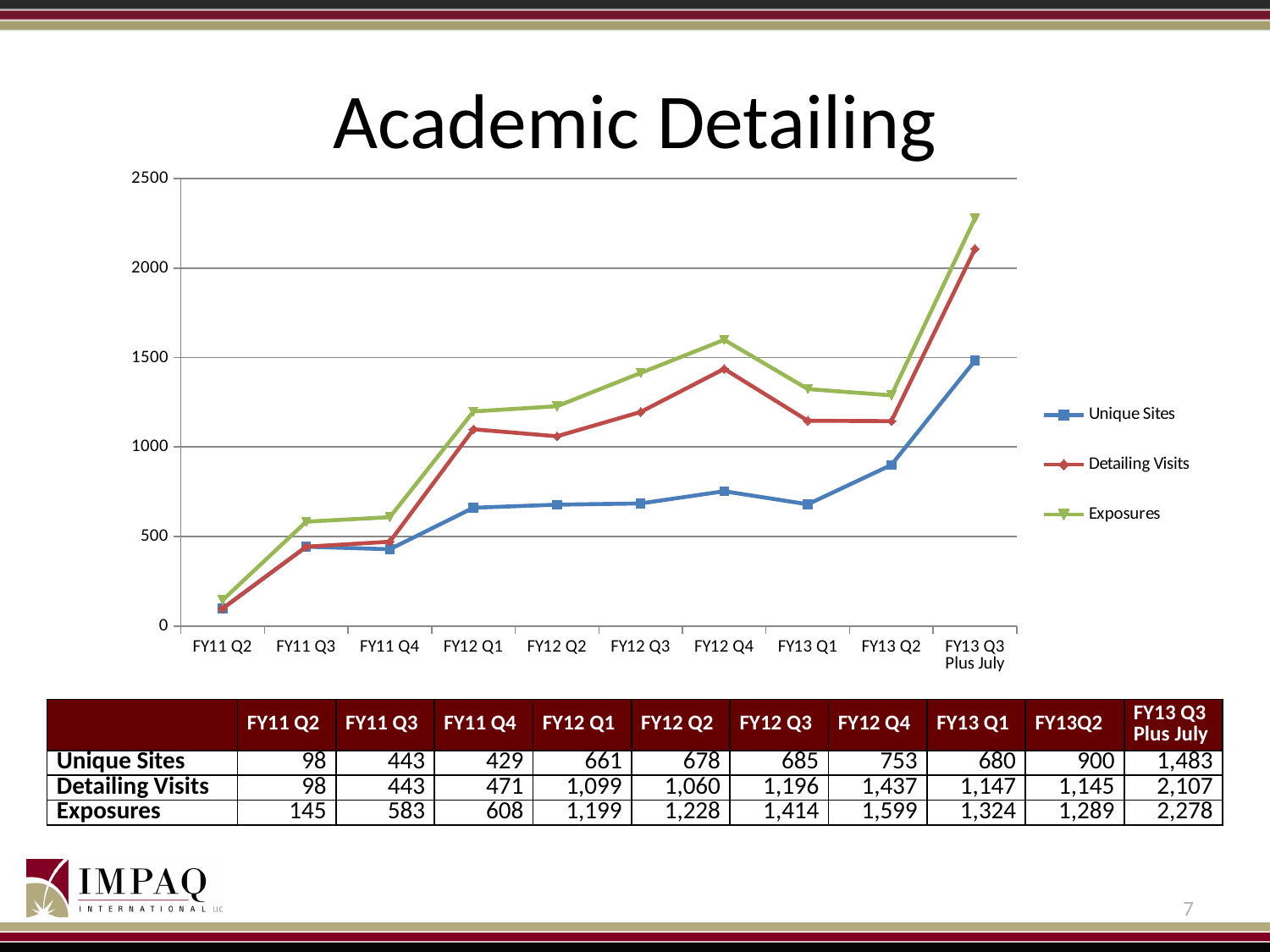

# Academic Detailing

### Chart

| Category | Unique Sites | Detailing Visits | Exposures |
|---|---|---|---|
| FY11 Q2 | 98.0 | 98.0 | 145.0 |
| FY11 Q3 | 443.0 | 443.0 | 583.0 |
| FY11 Q4 | 429.0 | 471.0 | 608.0 |
| FY12 Q1 | 661.0 | 1099.0 | 1199.0 |
| FY12 Q2 | 678.0 | 1060.0 | 1228.0 |
| FY12 Q3 | 685.0 | 1196.0 | 1414.0 |
| FY12 Q4 | 753.0 | 1437.0 | 1599.0 |
| FY13 Q1 | 680.0 | 1147.0 | 1324.0 |
| FY13 Q2 | 900.0 | 1145.0 | 1289.0 |
| FY13 Q3 Plus July | 1483.0 | 2107.0 | 2278.0 |
|  | FY11 Q2 | FY11 Q3 | FY11 Q4 | FY12 Q1 | FY12 Q2 | FY12 Q3 | FY12 Q4 | FY13 Q1 | FY13Q2 | FY13 Q3 Plus July |
| --- | --- | --- | --- | --- | --- | --- | --- | --- | --- | --- |
| Unique Sites | 98 | 443 | 429 | 661 | 678 | 685 | 753 | 680 | 900 | 1,483 |
| Detailing Visits | 98 | 443 | 471 | 1,099 | 1,060 | 1,196 | 1,437 | 1,147 | 1,145 | 2,107 |
| Exposures | 145 | 583 | 608 | 1,199 | 1,228 | 1,414 | 1,599 | 1,324 | 1,289 | 2,278 |
7